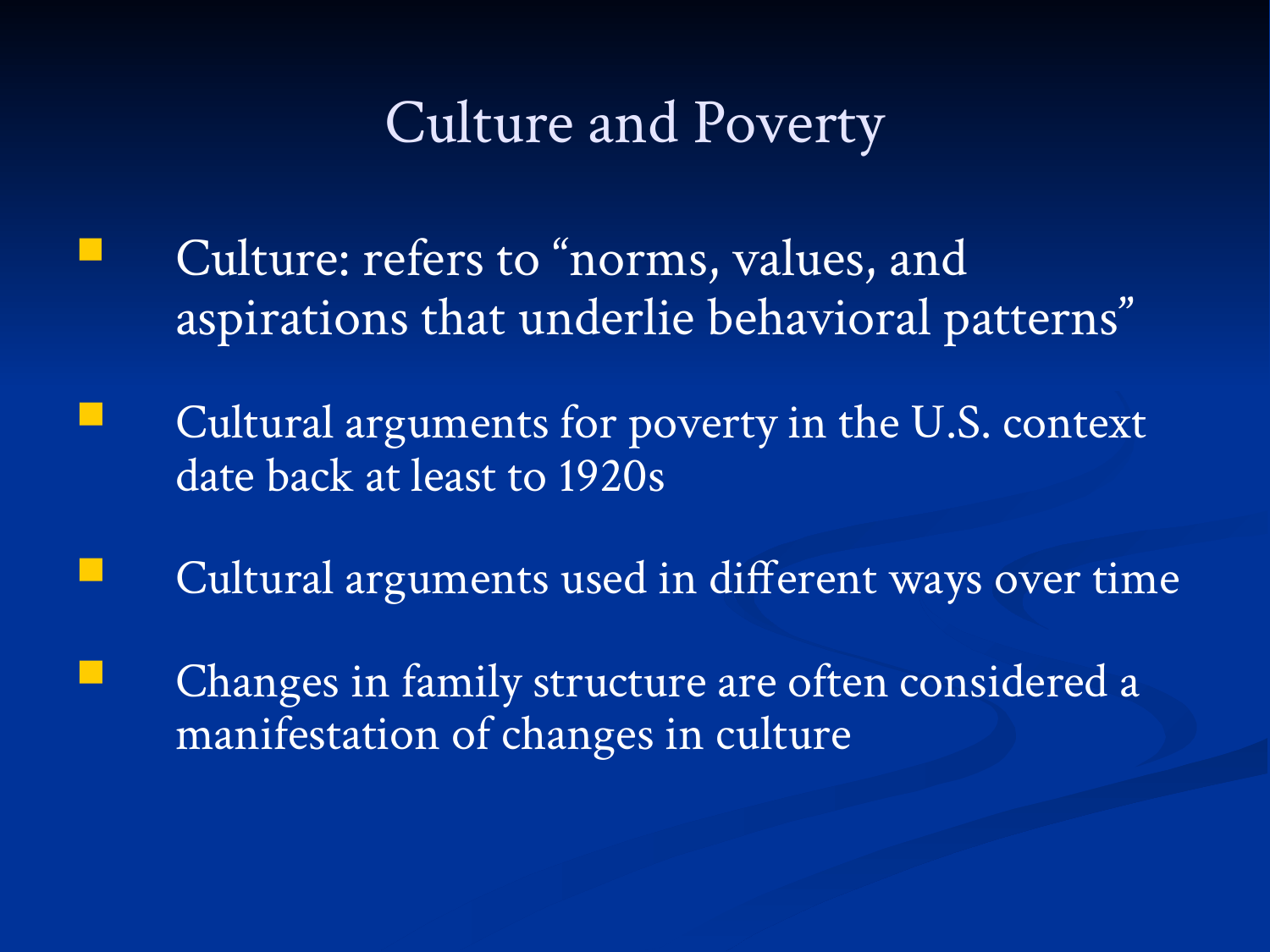

# Culture and Poverty
Culture: refers to “norms, values, and aspirations that underlie behavioral patterns”
Cultural arguments for poverty in the U.S. context date back at least to 1920s
Cultural arguments used in different ways over time
Changes in family structure are often considered a manifestation of changes in culture